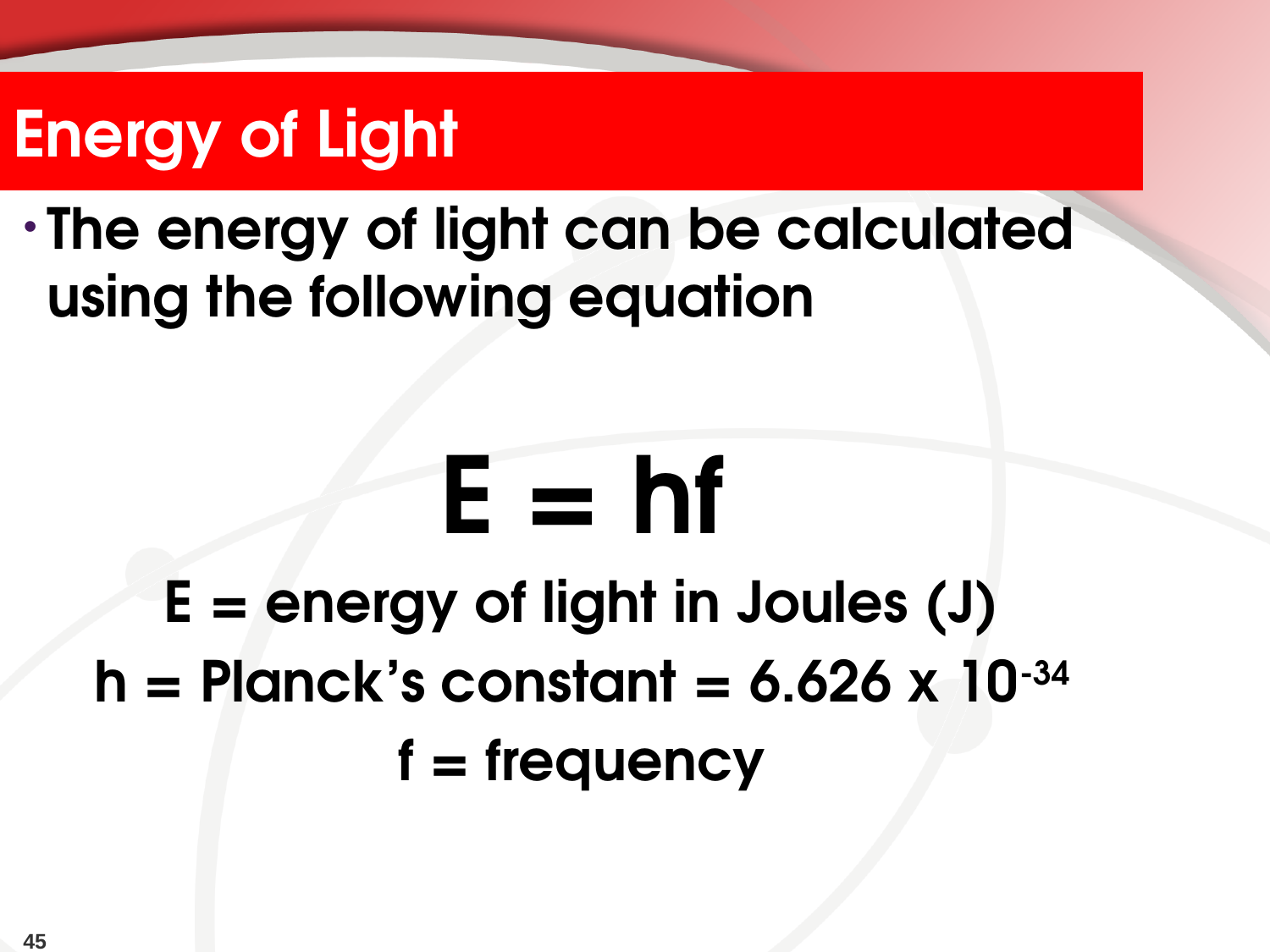

Energy of Light
#
The energy of light can be calculated using the following equation

E = hf
E = energy of light in Joules (J)
h = Planck’s constant = 6.626 x 10-34
f = frequency

45